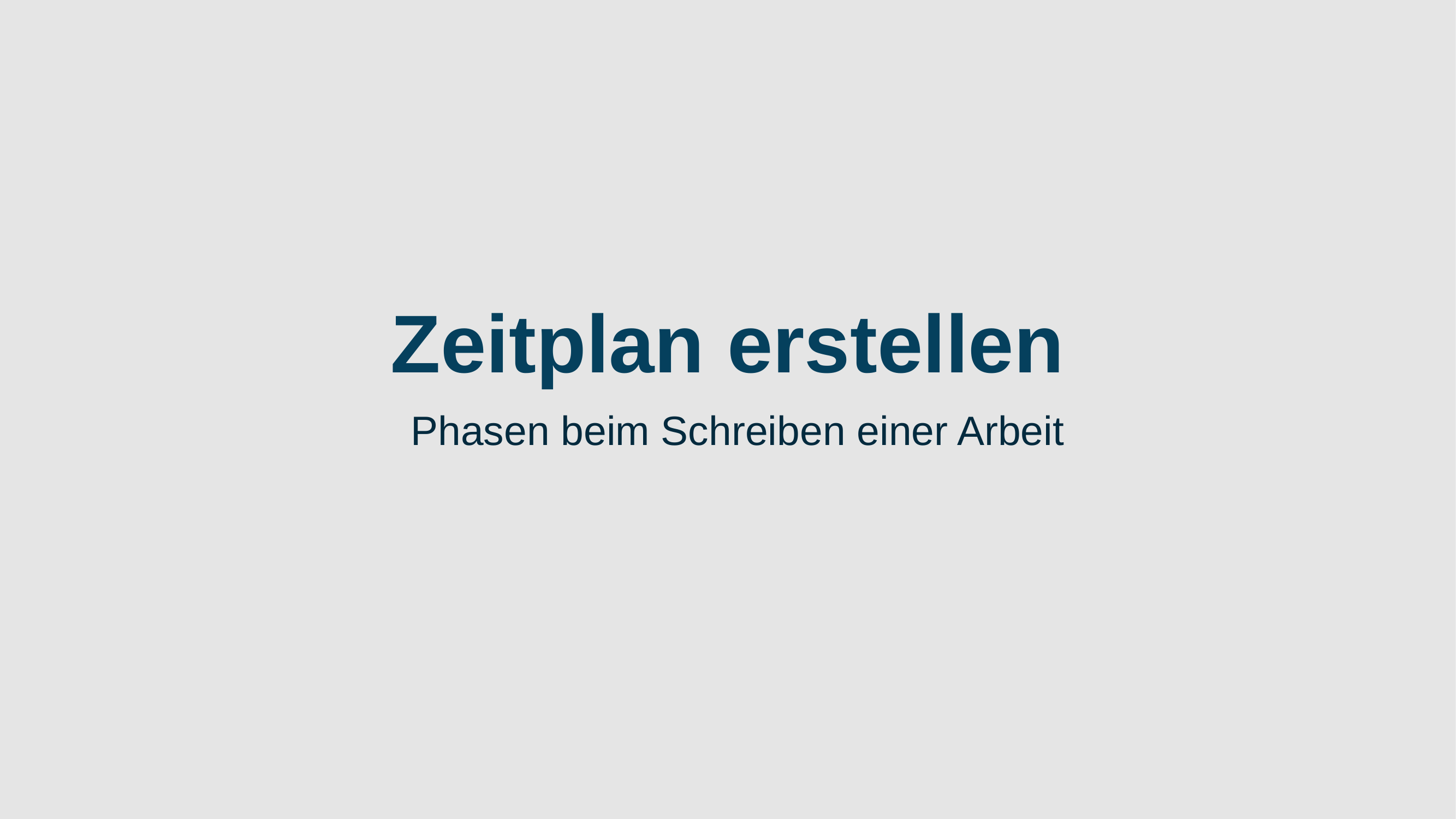

# Zeitplan erstellen
Phasen beim Schreiben einer Arbeit